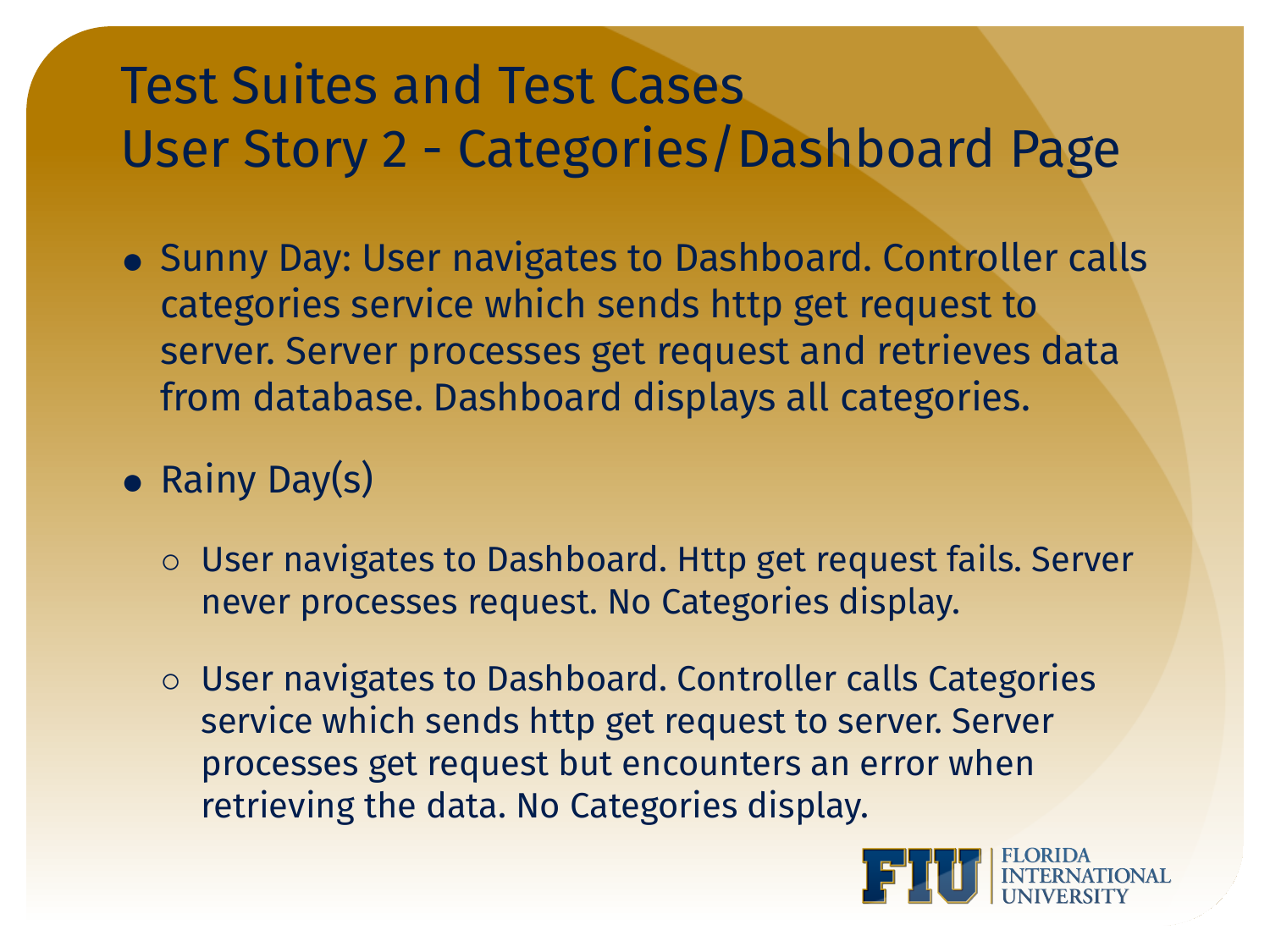

# Test Suites and Test Cases
User Story 2 - Categories/Dashboard Page
Sunny Day: User navigates to Dashboard. Controller calls categories service which sends http get request to server. Server processes get request and retrieves data from database. Dashboard displays all categories.
Rainy Day(s)
User navigates to Dashboard. Http get request fails. Server never processes request. No Categories display.
User navigates to Dashboard. Controller calls Categories service which sends http get request to server. Server processes get request but encounters an error when retrieving the data. No Categories display.